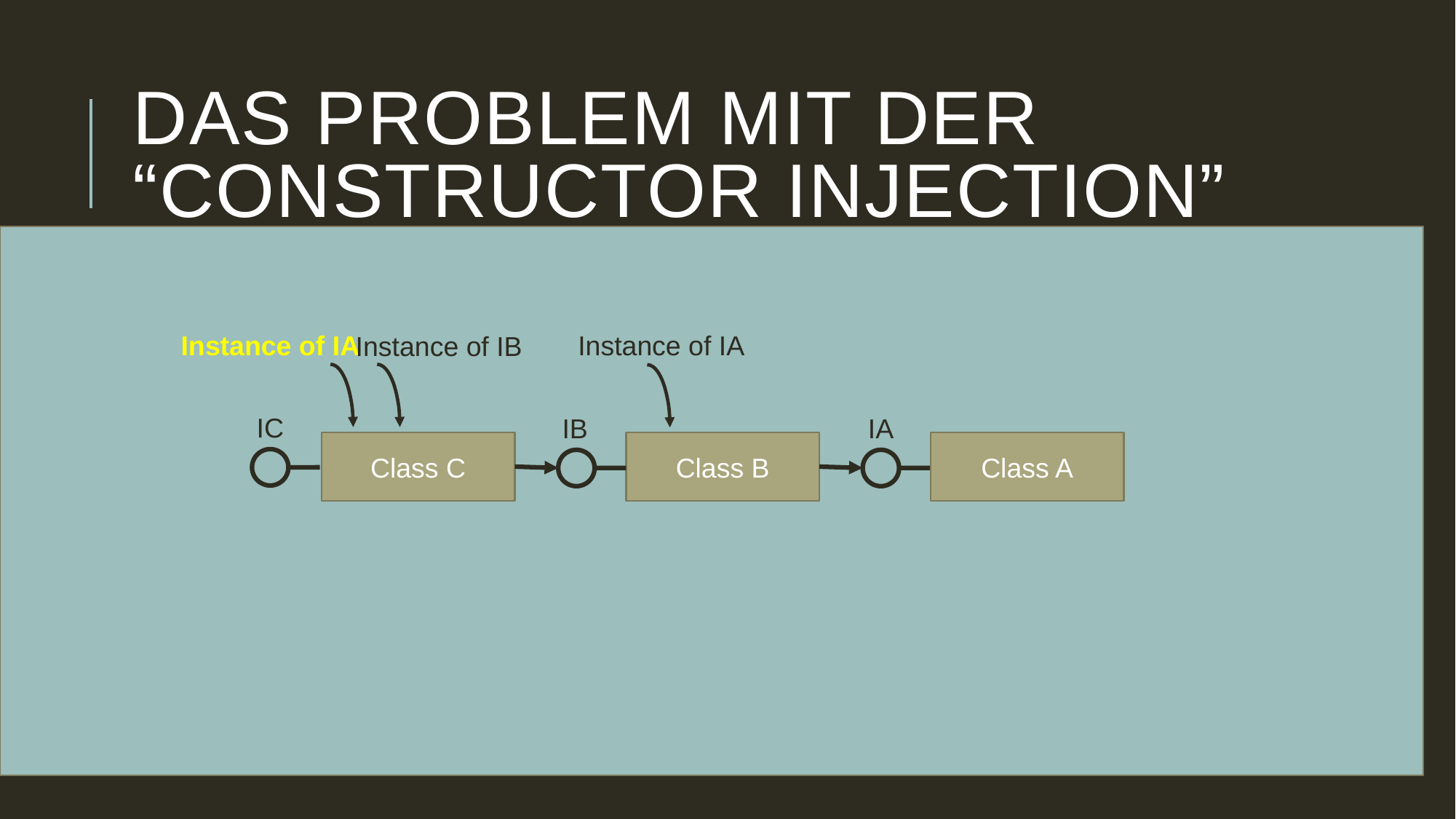

# Das problem mit der “Constructor injection”

Instance of IA
Instance of IA
Instance of IB

IC
IB
IA
Class C
Class B
Class A